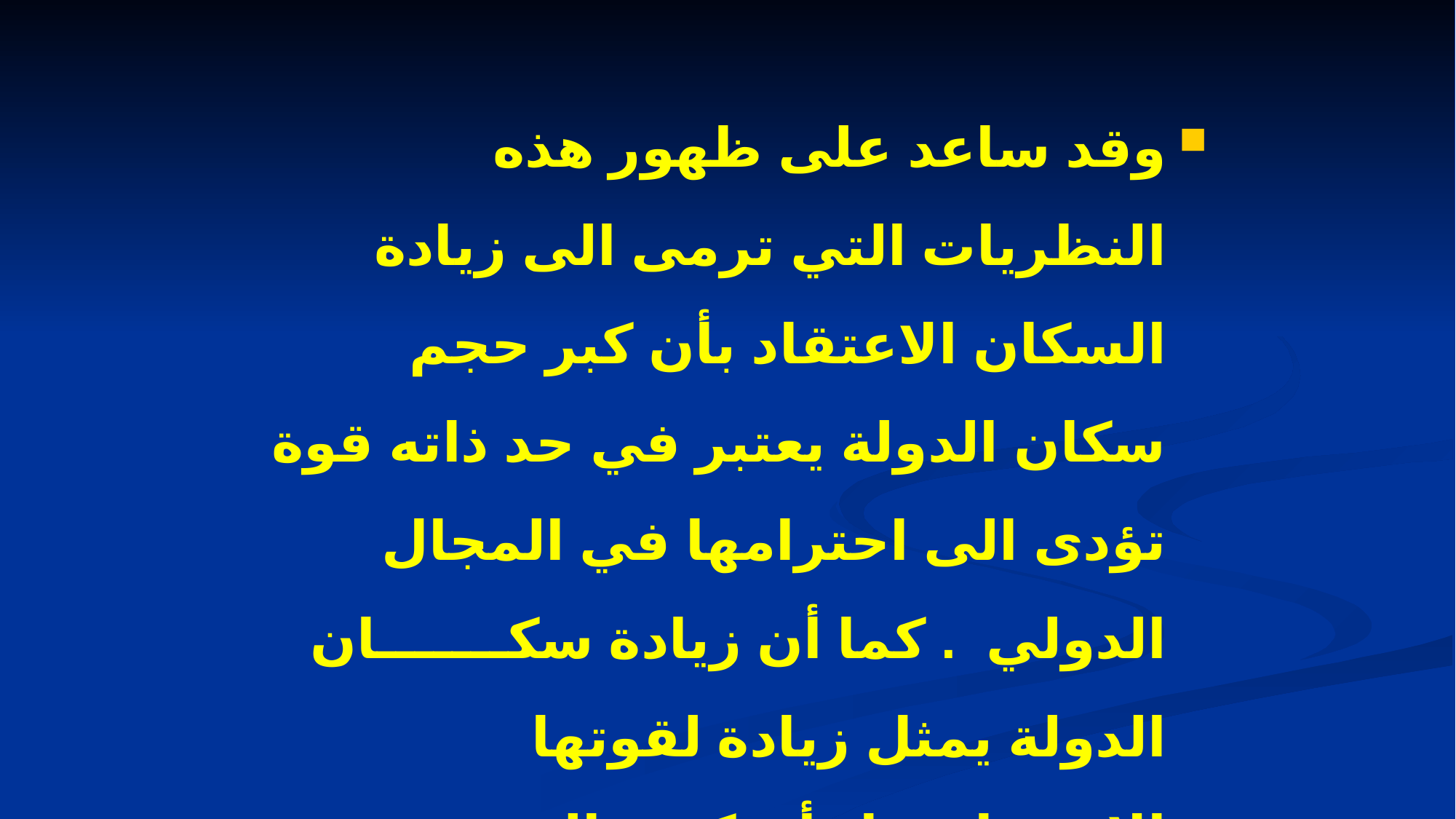

وقد ساعد على ظهور هذه النظريات التي ترمى الى زيادة السكان الاعتقاد بأن كبر حجم سكان الدولة يعتبر في حد ذاته قوة تؤدى الى احترامها في المجال الدولي  . كما أن زيادة سكـــــــان الدولة يمثل زيادة لقوتها الاقتصادية اذ أن كثرة القوى العاملة سوف يزيد من قوة الانتاج .